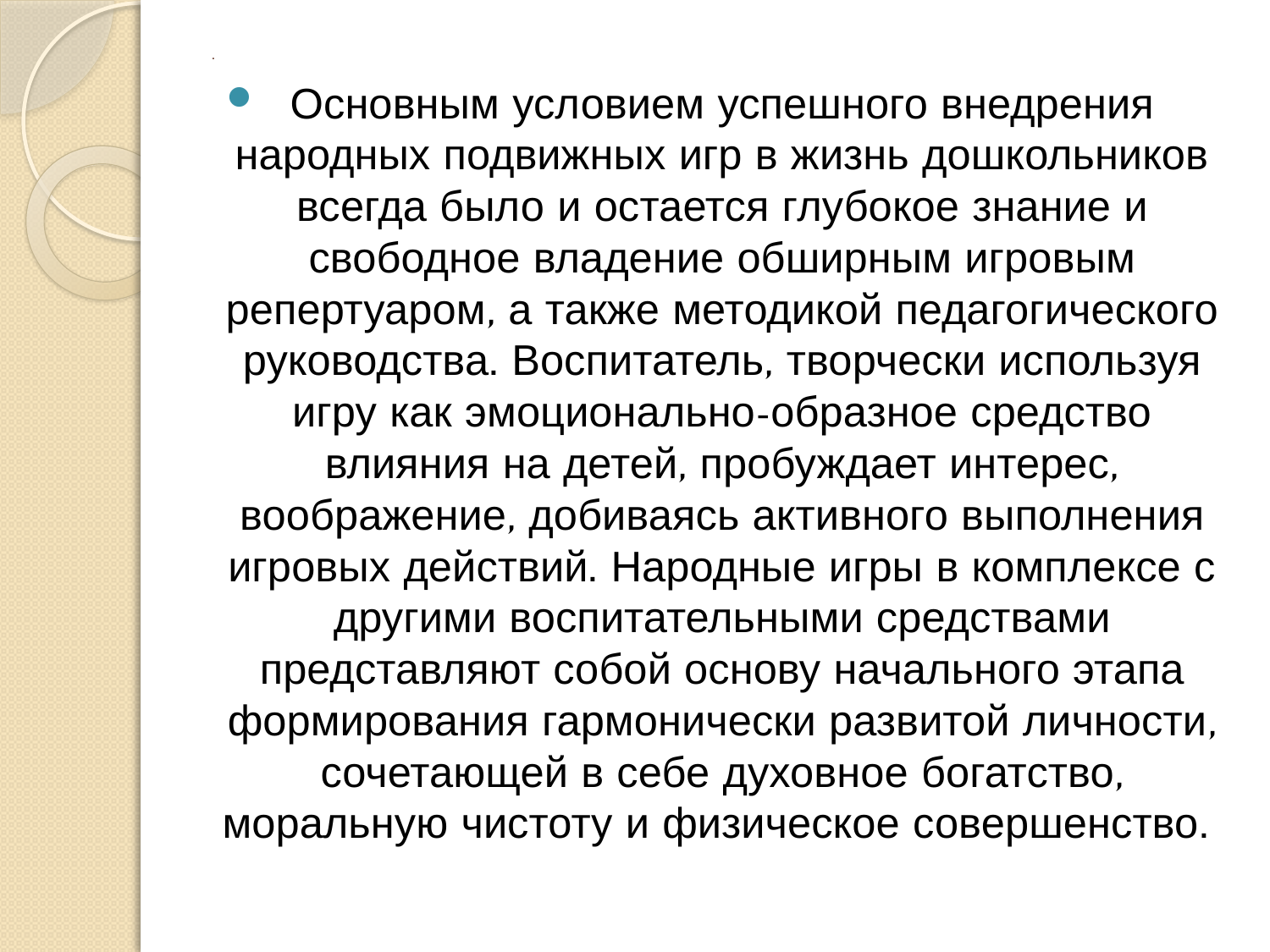

# .
Основным условием успешного внедрения народных подвижных игр в жизнь дошкольников всегда было и остается глубокое знание и свободное владение обширным игровым репертуаром, а также методикой педагогического руководства. Воспитатель, творчески используя игру как эмоционально-образное средство влияния на детей, пробуждает интерес, воображение, добиваясь активного выполнения игровых действий. Народные игры в комплексе с другими воспитательными средствами представляют собой основу начального этапа формирования гармонически развитой личности, сочетающей в себе духовное богатство, моральную чистоту и физическое совершенство.